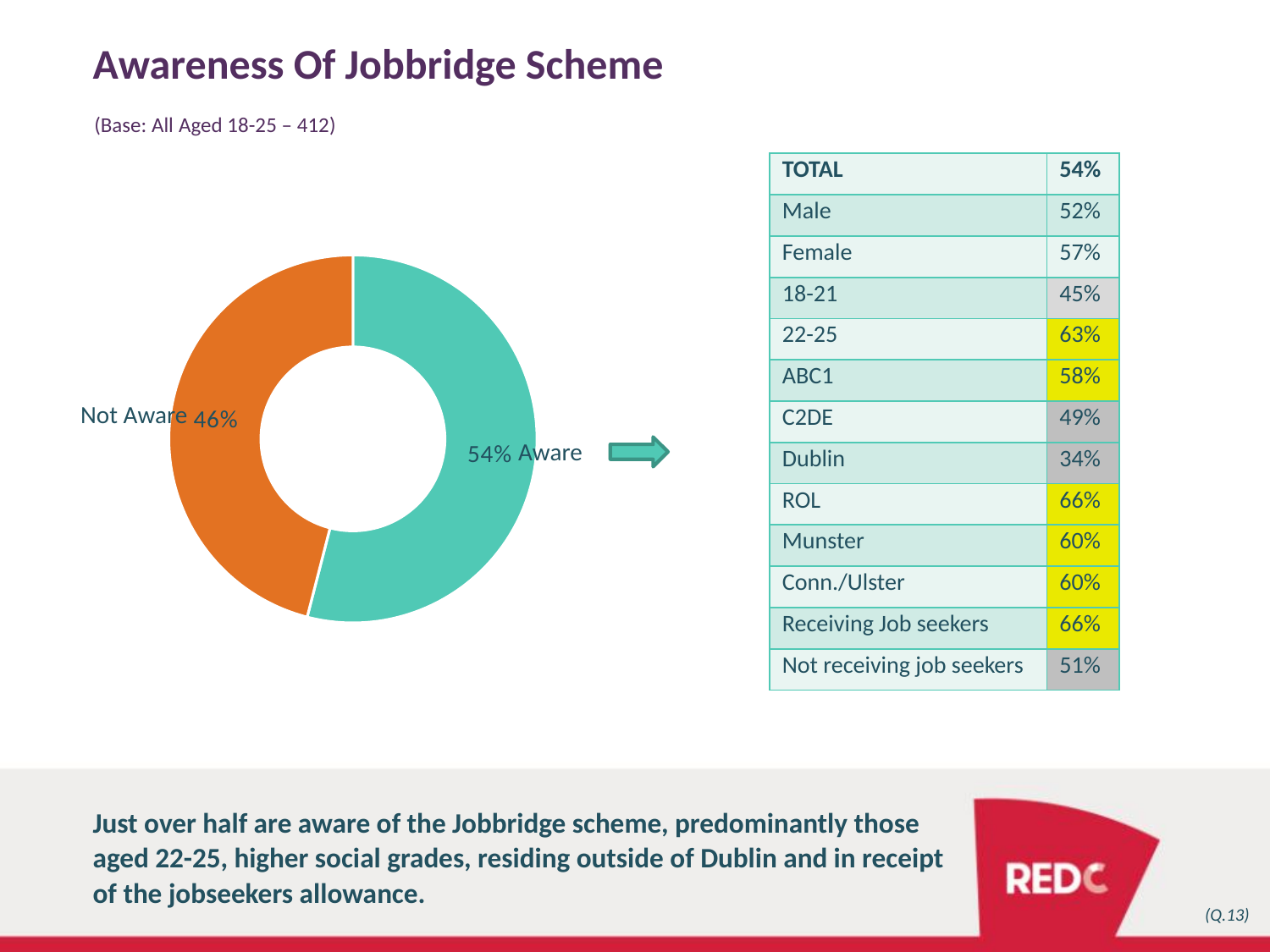

# Awareness Of Jobbridge Scheme
(Base: All Aged 18-25 – 412)
| TOTAL | 54% |
| --- | --- |
| Male | 52% |
| Female | 57% |
| 18-21 | 45% |
| 22-25 | 63% |
| ABC1 | 58% |
| C2DE | 49% |
| Dublin | 34% |
| ROL | 66% |
| Munster | 60% |
| Conn./Ulster | 60% |
| Receiving Job seekers | 66% |
| Not receiving job seekers | 51% |

### Chart

| Category | Column1 |
|---|---|
|  | 0.54 |
|  | 0.46 |
Not Aware

Aware
Just over half are aware of the Jobbridge scheme, predominantly those aged 22-25, higher social grades, residing outside of Dublin and in receipt of the jobseekers allowance.
(Q.13)